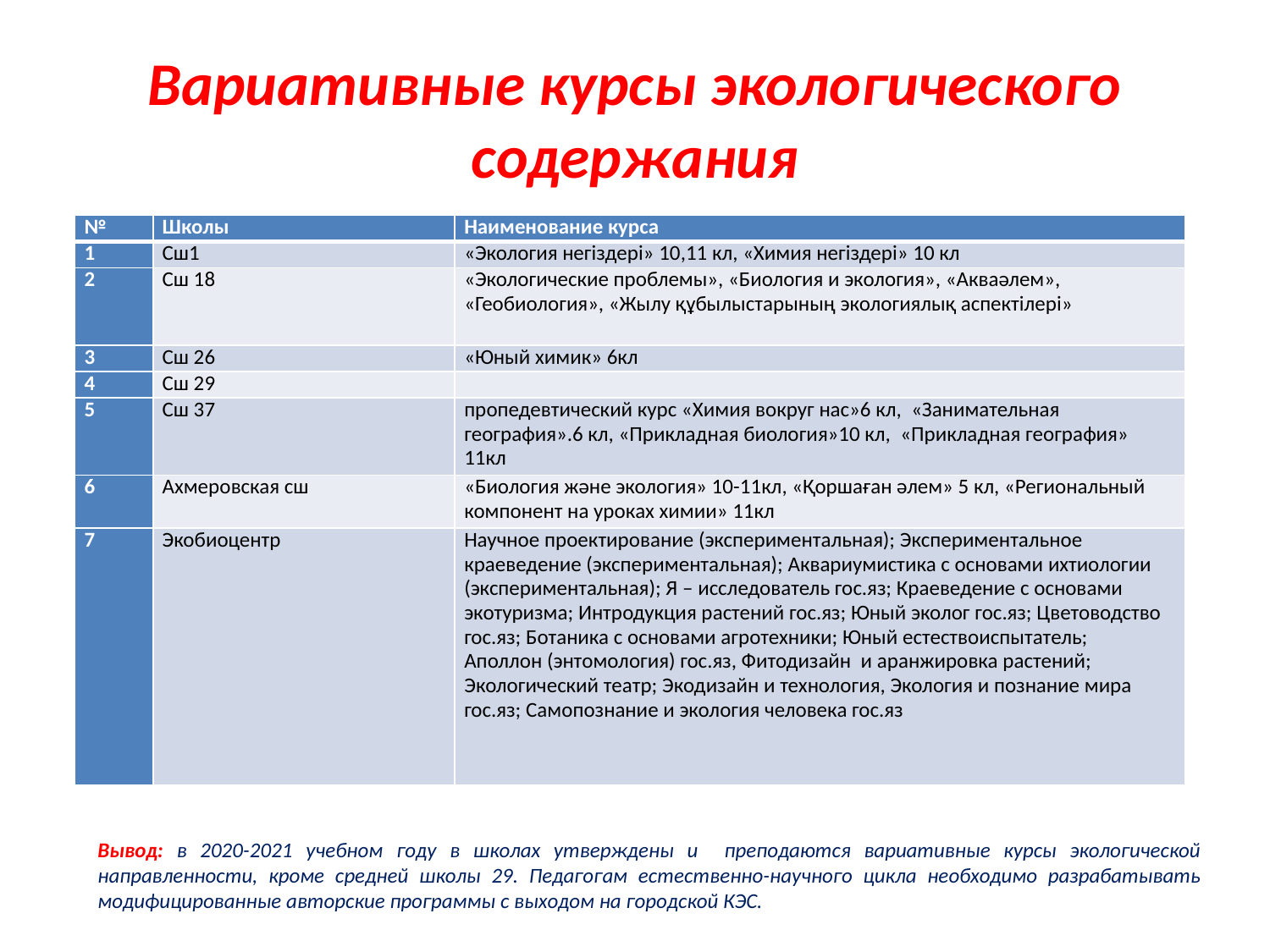

# Вариативные курсы экологического содержания
| № | Школы | Наименование курса |
| --- | --- | --- |
| 1 | Сш1 | «Экология негіздері» 10,11 кл, «Химия негіздері» 10 кл |
| 2 | Сш 18 | «Экологические проблемы», «Биология и экология», «Акваәлем», «Геобиология», «Жылу құбылыстарының экологиялық аспектілері» |
| 3 | Сш 26 | «Юный химик» 6кл |
| 4 | Сш 29 |  |
| 5 | Сш 37 | пропедевтический курс «Химия вокруг нас»6 кл, «Занимательная география».6 кл, «Прикладная биология»10 кл, «Прикладная география» 11кл |
| 6 | Ахмеровская сш | «Биология және экология» 10-11кл, «Қоршаған әлем» 5 кл, «Региональный компонент на уроках химии» 11кл |
| 7 | Экобиоцентр | Научное проектирование (экспериментальная); Экспериментальное краеведение (экспериментальная); Аквариумистика с основами ихтиологии (экспериментальная); Я – исследователь гос.яз; Краеведение с основами экотуризма; Интродукция растений гос.яз; Юный эколог гос.яз; Цветоводство гос.яз; Ботаника с основами агротехники; Юный естествоиспытатель; Аполлон (энтомология) гос.яз, Фитодизайн и аранжировка растений; Экологический театр; Экодизайн и технология, Экология и познание мира гос.яз; Самопознание и экология человека гос.яз |
Вывод: в 2020-2021 учебном году в школах утверждены и  преподаются вариативные курсы экологической направленности, кроме средней школы 29. Педагогам естественно-научного цикла необходимо разрабатывать модифицированные авторские программы с выходом на городской КЭС.